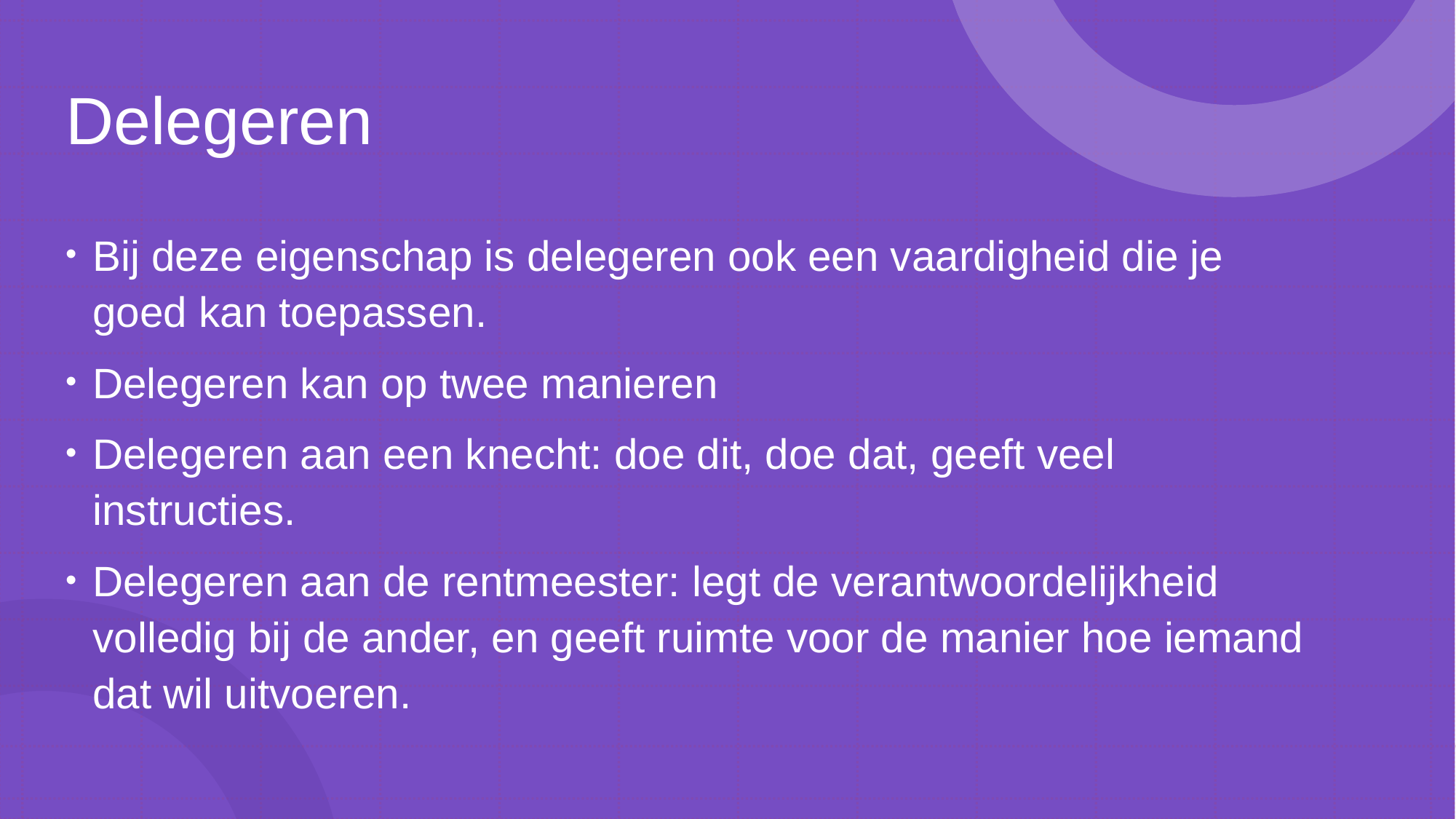

# Delegeren
Bij deze eigenschap is delegeren ook een vaardigheid die je goed kan toepassen.
Delegeren kan op twee manieren
Delegeren aan een knecht: doe dit, doe dat, geeft veel instructies.
Delegeren aan de rentmeester: legt de verantwoordelijkheid volledig bij de ander, en geeft ruimte voor de manier hoe iemand dat wil uitvoeren.